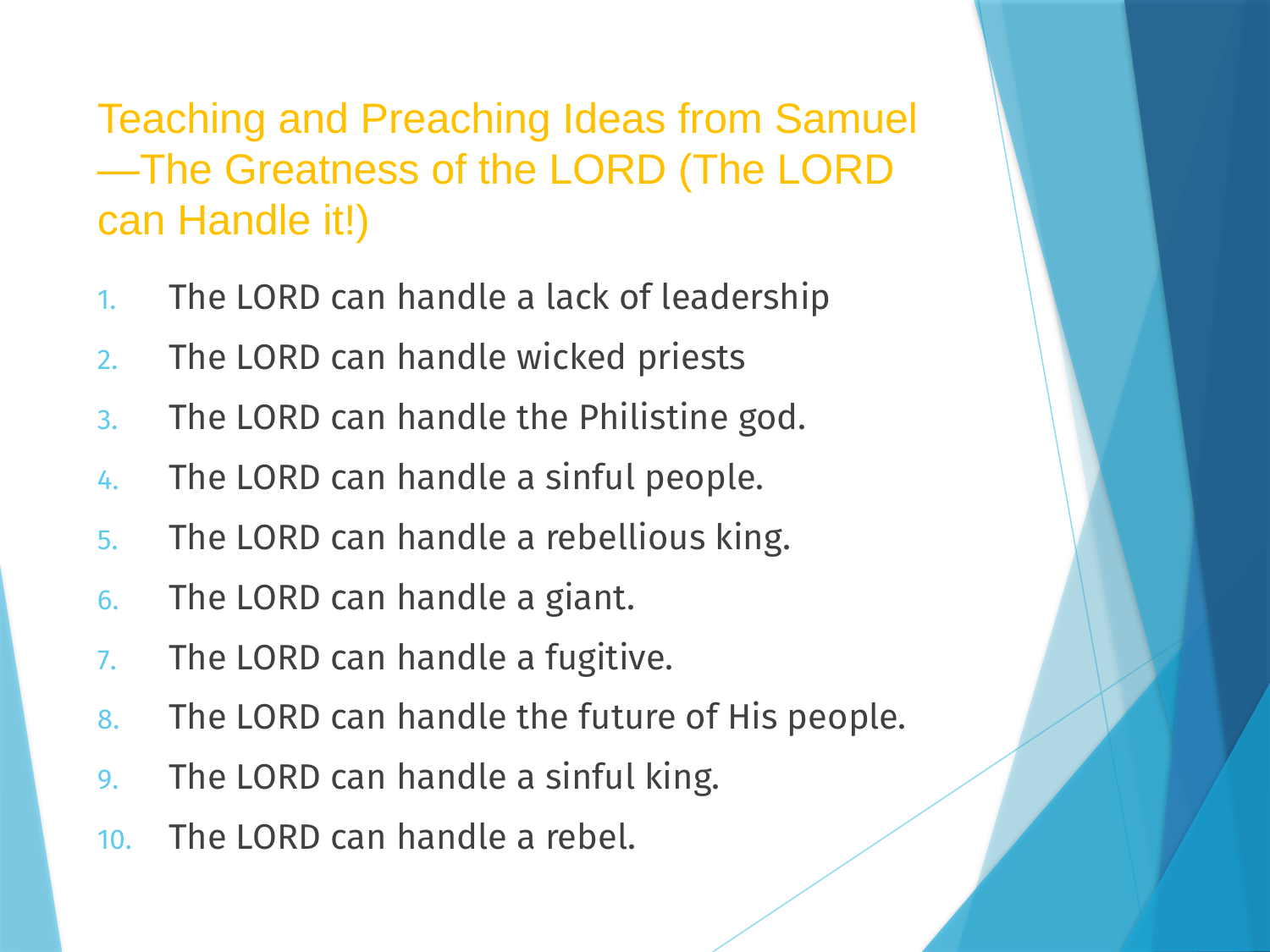

# Teaching and Preaching Ideas from Samuel—The Greatness of the LORD (The LORD can Handle it!)
The LORD can handle a lack of leadership
The LORD can handle wicked priests
The LORD can handle the Philistine god.
The LORD can handle a sinful people.
The LORD can handle a rebellious king.
The LORD can handle a giant.
The LORD can handle a fugitive.
The LORD can handle the future of His people.
The LORD can handle a sinful king.
The LORD can handle a rebel.